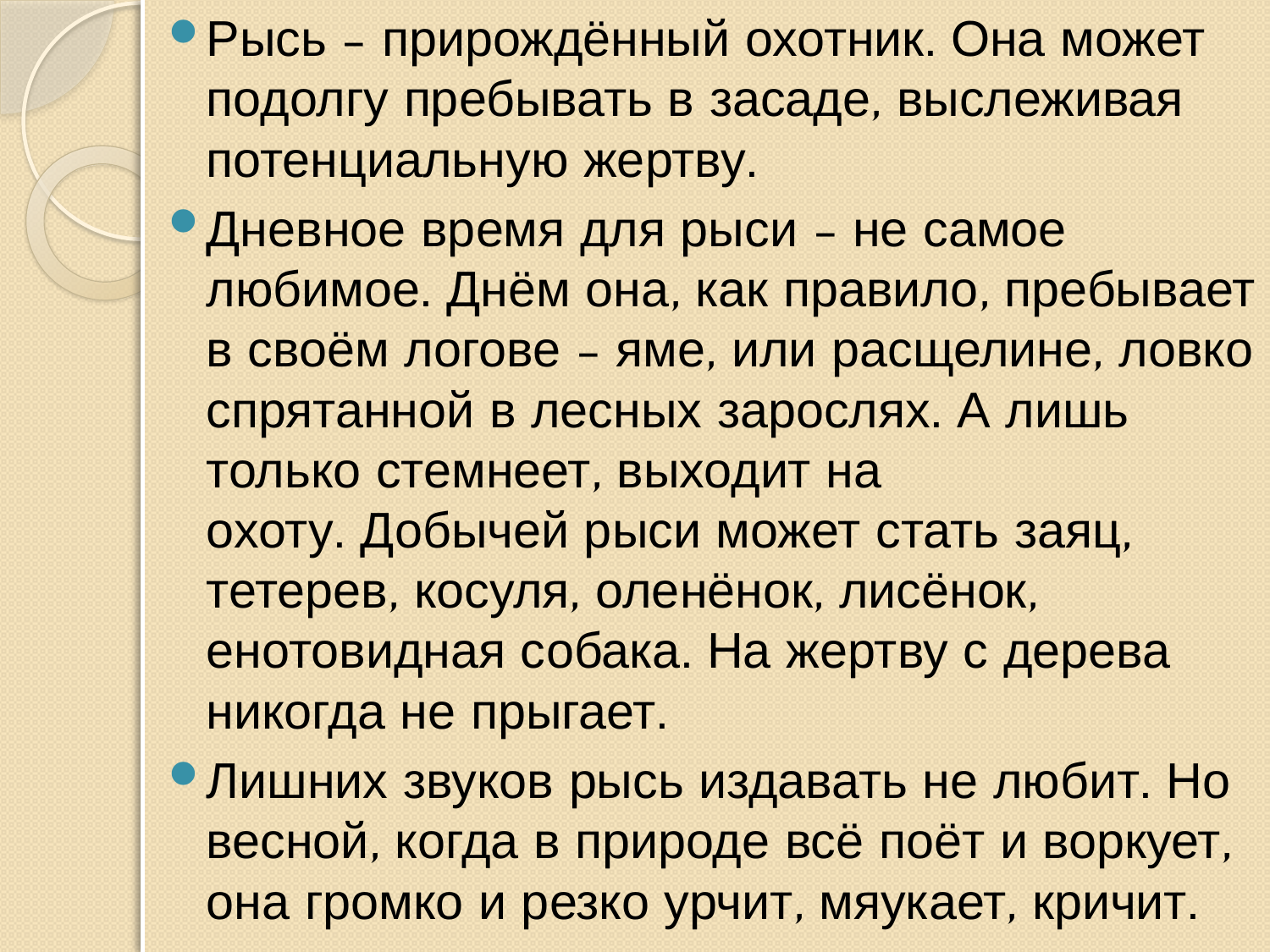

Рысь – прирождённый охотник. Она может подолгу пребывать в засаде, выслеживая потенциальную жертву.
Дневное время для рыси – не самое любимое. Днём она, как правило, пребывает в своём логове – яме, или расщелине, ловко спрятанной в лесных зарослях. А лишь только стемнеет, выходит на охоту. Добычей рыси может стать заяц, тетерев, косуля, оленёнок, лисёнок, енотовидная собака. На жертву с дерева никогда не прыгает.
Лишних звуков рысь издавать не любит. Но весной, когда в природе всё поёт и воркует, она громко и резко урчит, мяукает, кричит.
#